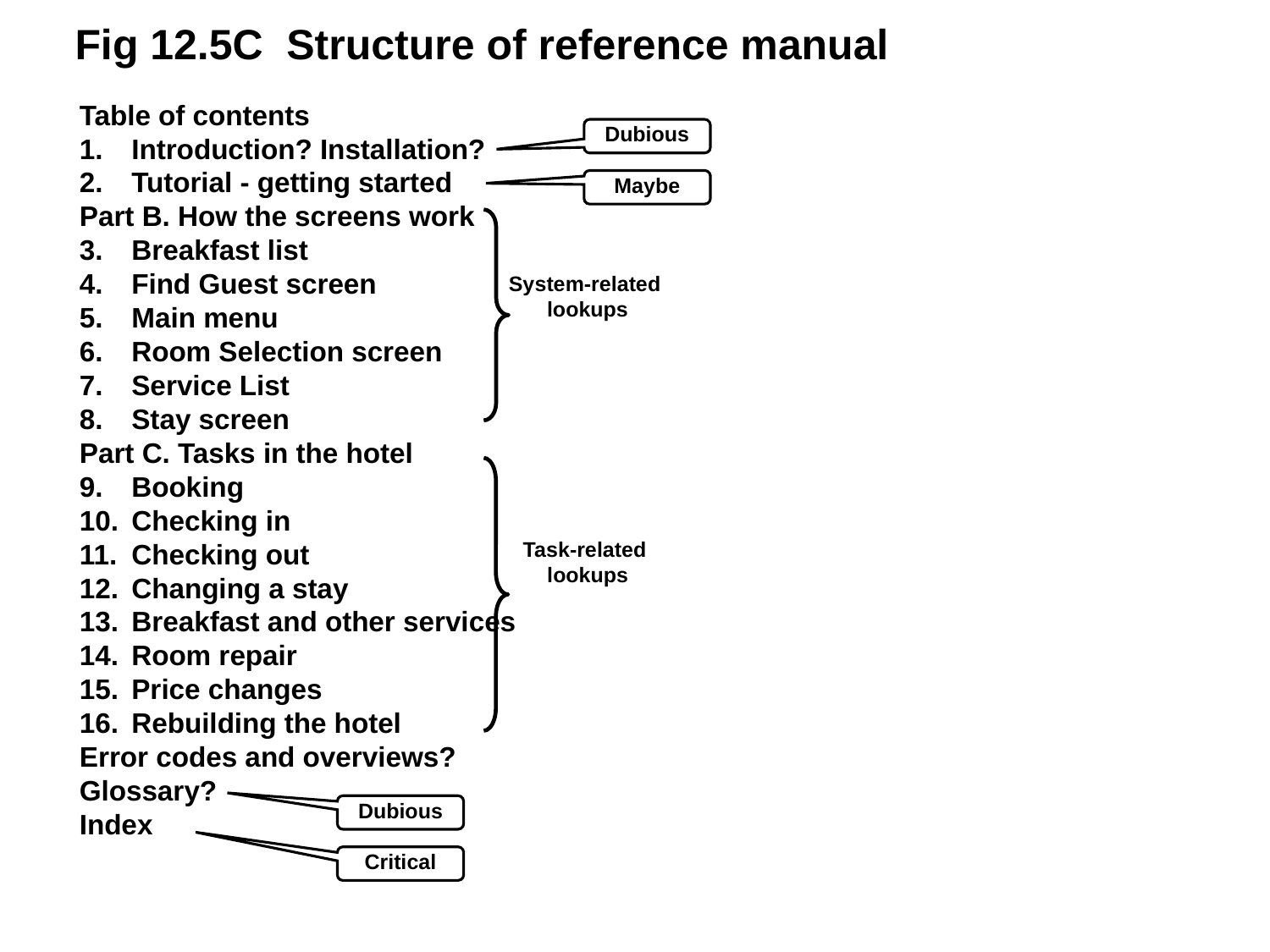

Fig 12.5C  Structure of reference manual
Table of contents
1.	Introduction? Installation?
2.	Tutorial - getting started
Part B. How the screens work
3.	Breakfast list
4.	Find Guest screen
5.	Main menu
6.	Room Selection screen
7.	Service List
8.	Stay screen
Part C. Tasks in the hotel
9.	Booking
10.	Checking in
11.	Checking out
12.	Changing a stay
13.	Breakfast and other services
14.	Room repair
15.	Price changes
16.	Rebuilding the hotel
Error codes and overviews?
Glossary?
Index
Dubious
Maybe
Dubious
Critical

System-related
lookups

Task-related
lookups